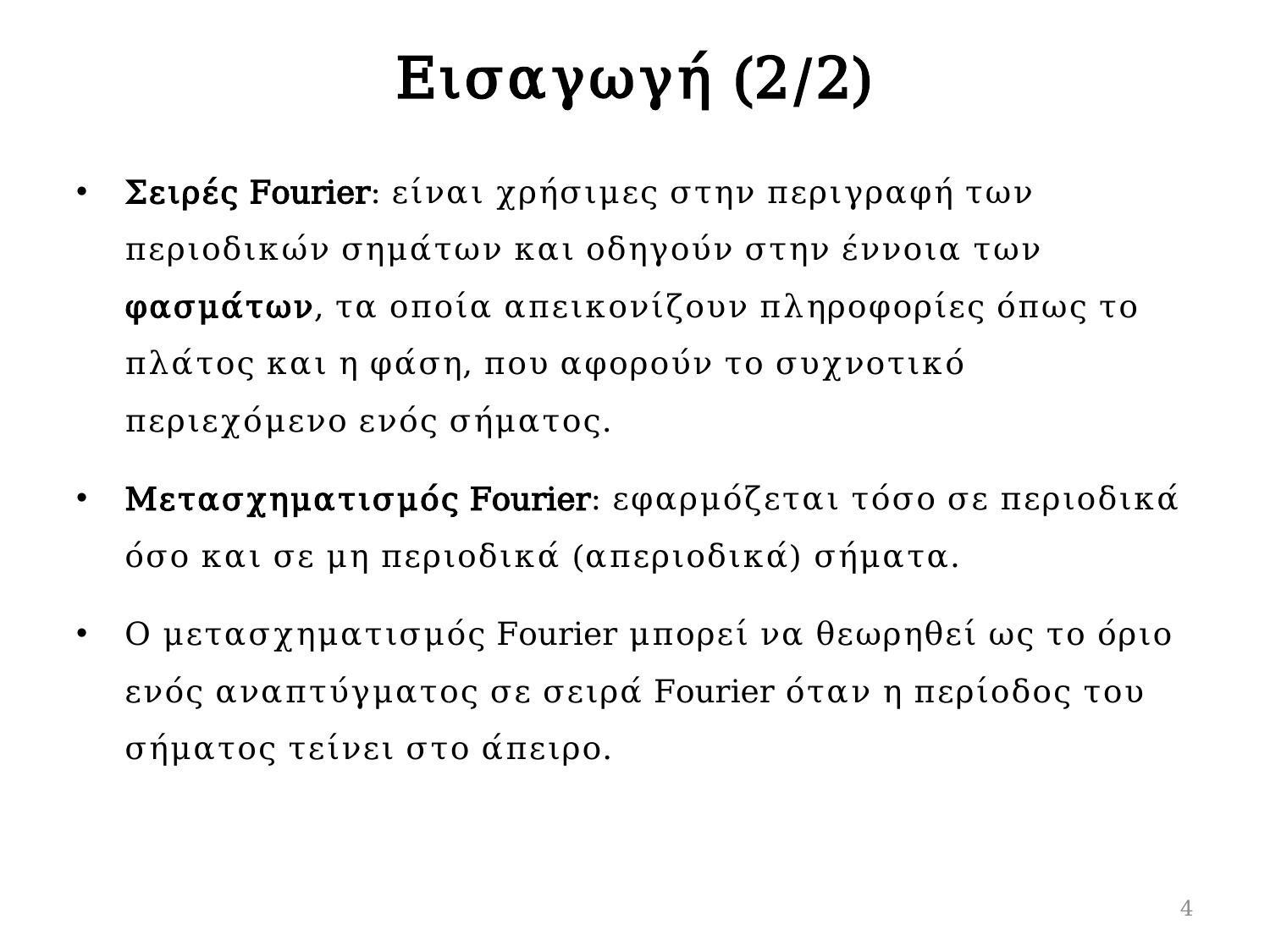

# Εισαγωγή (2/2)
Σειρές Fourier: είναι χρήσιμες στην περιγραφή των περιοδικών σημάτων και οδηγούν στην έννοια των φασμάτων, τα οποία απεικονίζουν πληροφορίες όπως το πλάτος και η φάση, που αφορούν το συχνοτικό περιεχόμενο ενός σήματος.
Μετασχηματισμός Fourier: εφαρμόζεται τόσο σε περιοδικά όσο και σε μη περιοδικά (απεριοδικά) σήματα.
Ο μετασχηματισμός Fourier μπορεί να θεωρηθεί ως το όριο ενός αναπτύγματος σε σειρά Fourier όταν η περίοδος του σήματος τείνει στο άπειρο.
4